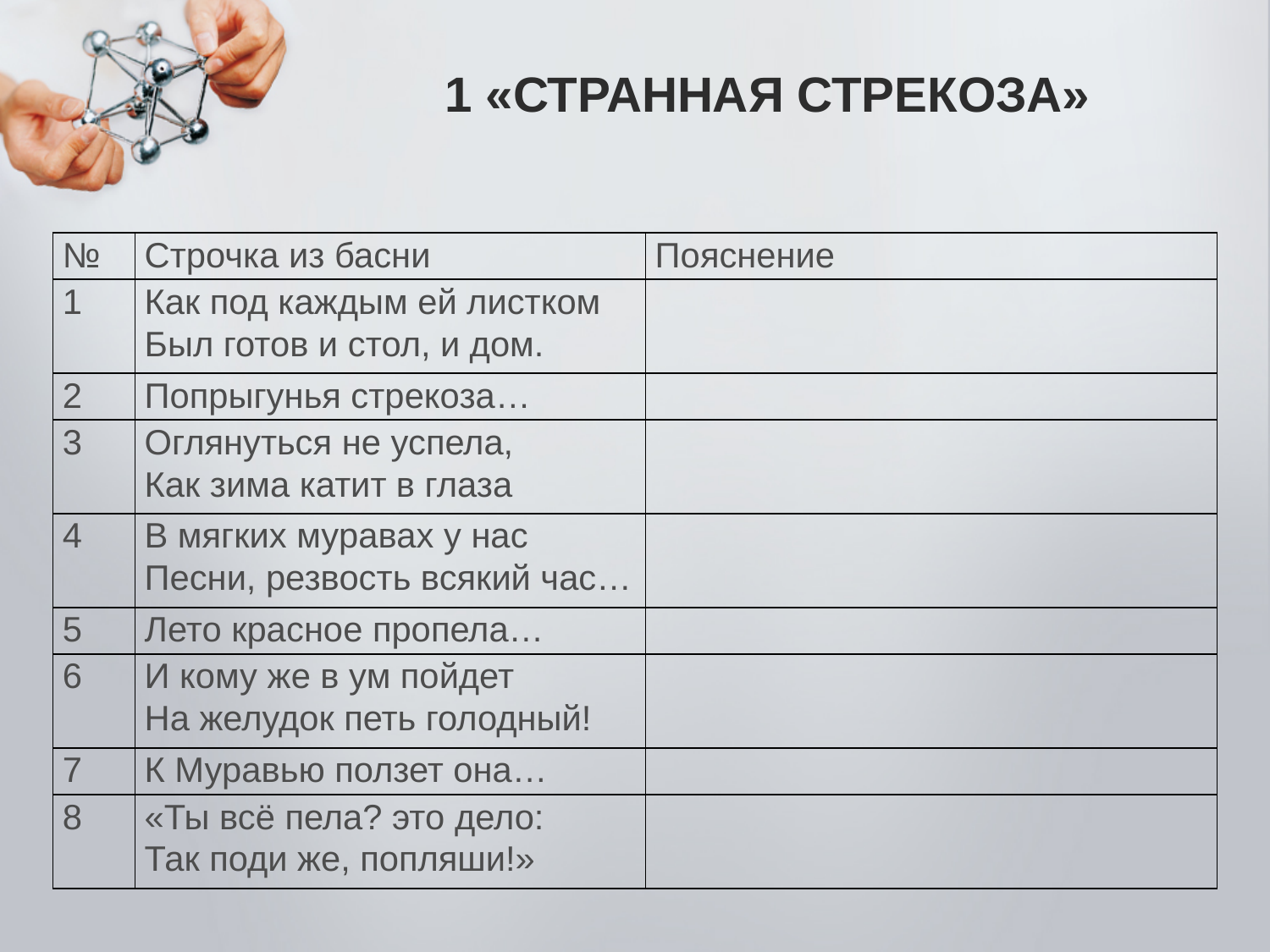

# 1 «СТРАННАЯ СТРЕКОЗА»
| № | Строчка из басни | Пояснение |
| --- | --- | --- |
| 1 | Как под каждым ей листком Был готов и стол, и дом. |  |
| 2 | Попрыгунья стрекоза… |  |
| 3 | Оглянуться не успела, Как зима катит в глаза |  |
| 4 | В мягких муравах у нас Песни, резвость всякий час… |  |
| 5 | Лето красное пропела… |  |
| 6 | И кому же в ум пойдет На желудок петь голодный! |  |
| 7 | К Муравью ползет она… |  |
| 8 | «Ты всё пела? это дело: Так поди же, попляши!» |  |